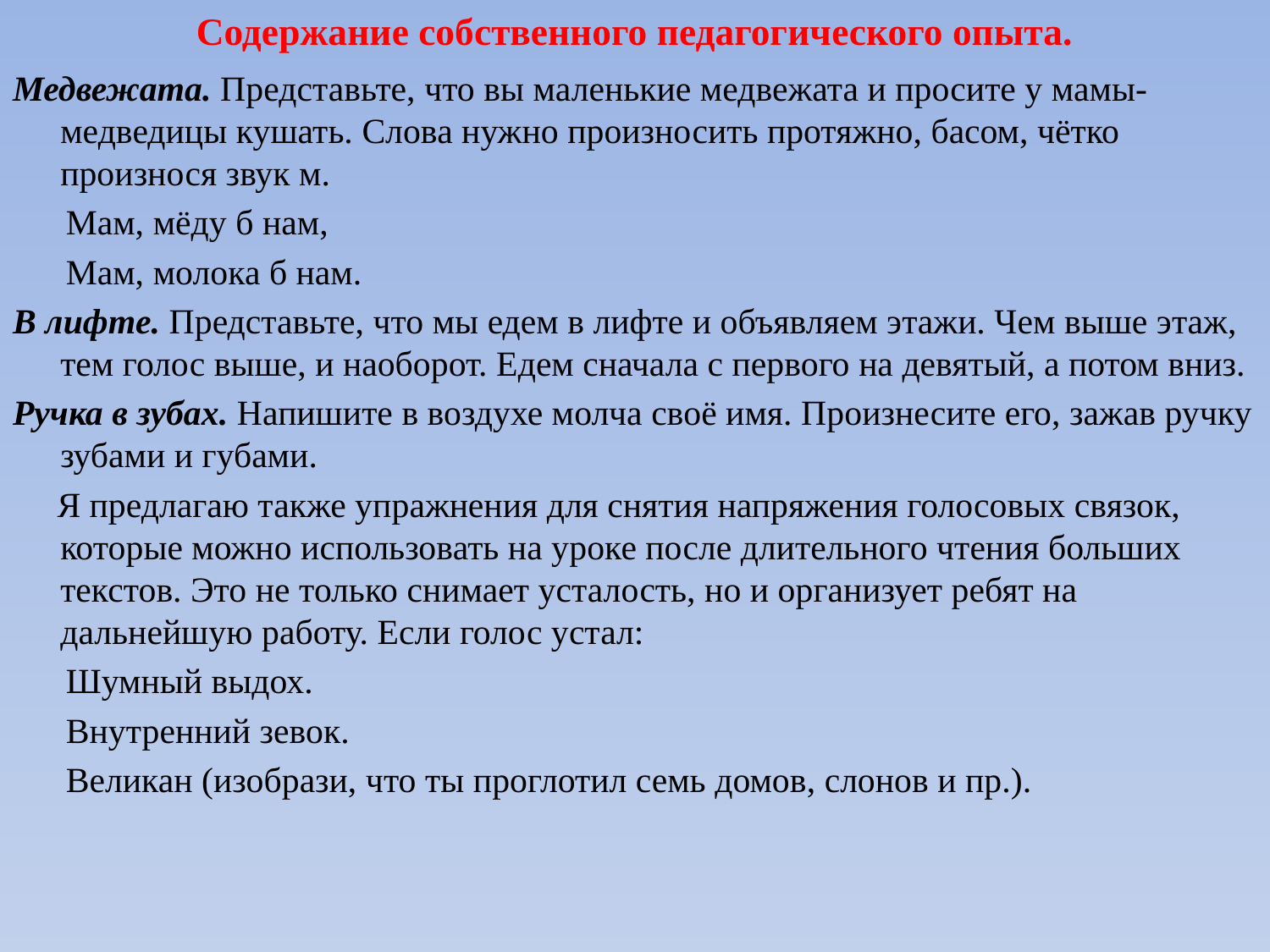

# Содержание собственного педагогического опыта.
Медвежата. Представьте, что вы маленькие медвежата и просите у мамы-медведицы кушать. Слова нужно произносить протяжно, басом, чётко произнося звук м.
      Мам, мёду б нам,
      Мам, молока б нам.
В лифте. Представьте, что мы едем в лифте и объявляем этажи. Чем выше этаж, тем голос выше, и наоборот. Едем сначала с первого на девятый, а потом вниз.
Ручка в зубах. Напишите в воздухе молча своё имя. Произнесите его, зажав ручку зубами и губами.
     Я предлагаю также упражнения для снятия напряжения голосовых связок, которые можно использовать на уроке после длительного чтения больших текстов. Это не только снимает усталость, но и организует ребят на дальнейшую работу. Если голос устал:
      Шумный выдох.
      Внутренний зевок.
      Великан (изобрази, что ты проглотил семь домов, слонов и пр.).